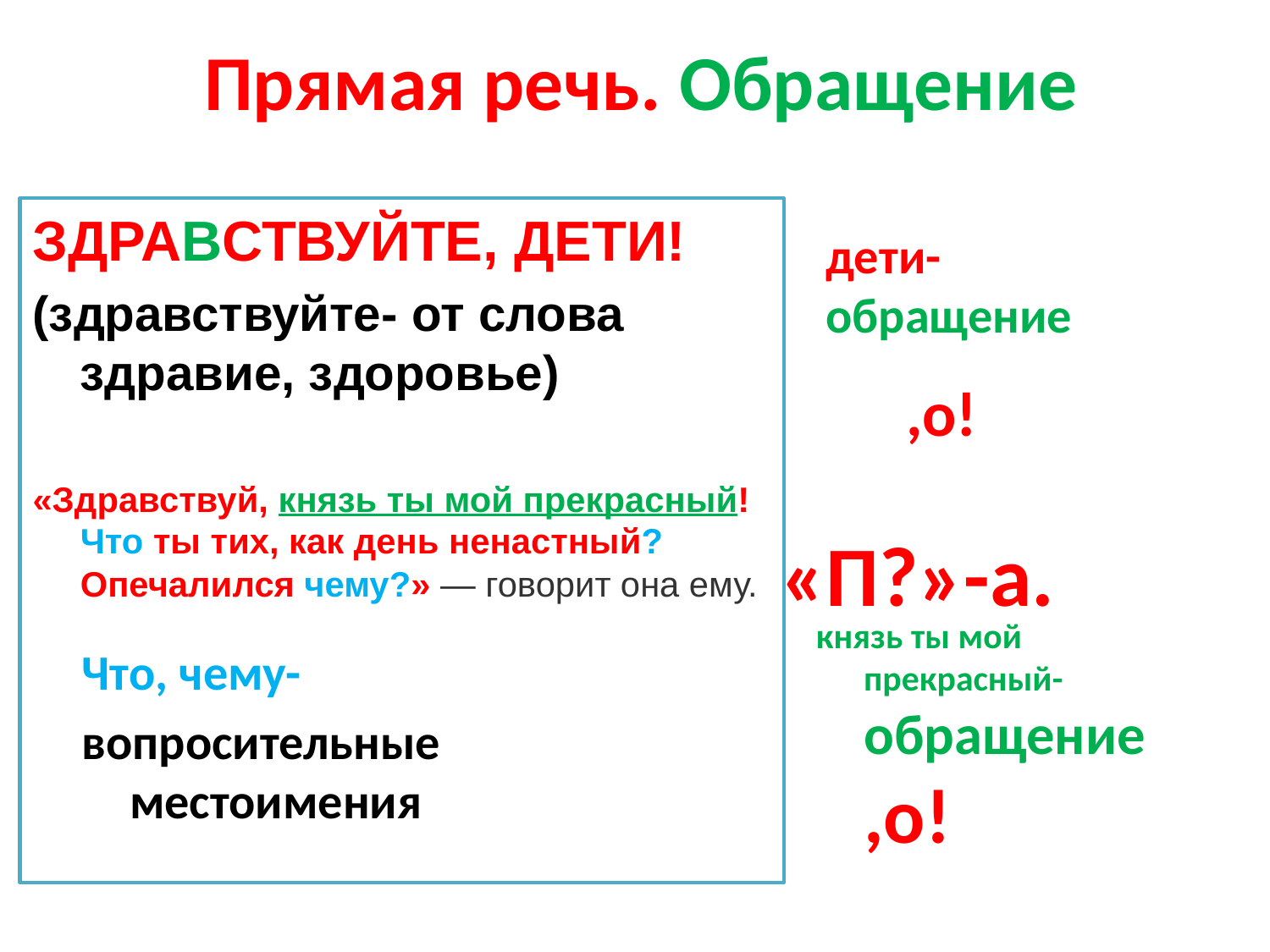

# Прямая речь. Обращение
ЗДРАВСТВУЙТЕ, ДЕТИ!
(здравствуйте- от слова здравие, здоровье)

«Здравствуй, князь ты мой прекрасный!Что ты тих, как день ненастный? Опечалился чему?» — говорит она ему.

князь ты мой прекрасный- обращение          ,о!

дети-
обращение
,о!
«П?»-а.
Что, чему-
вопросительные местоимения